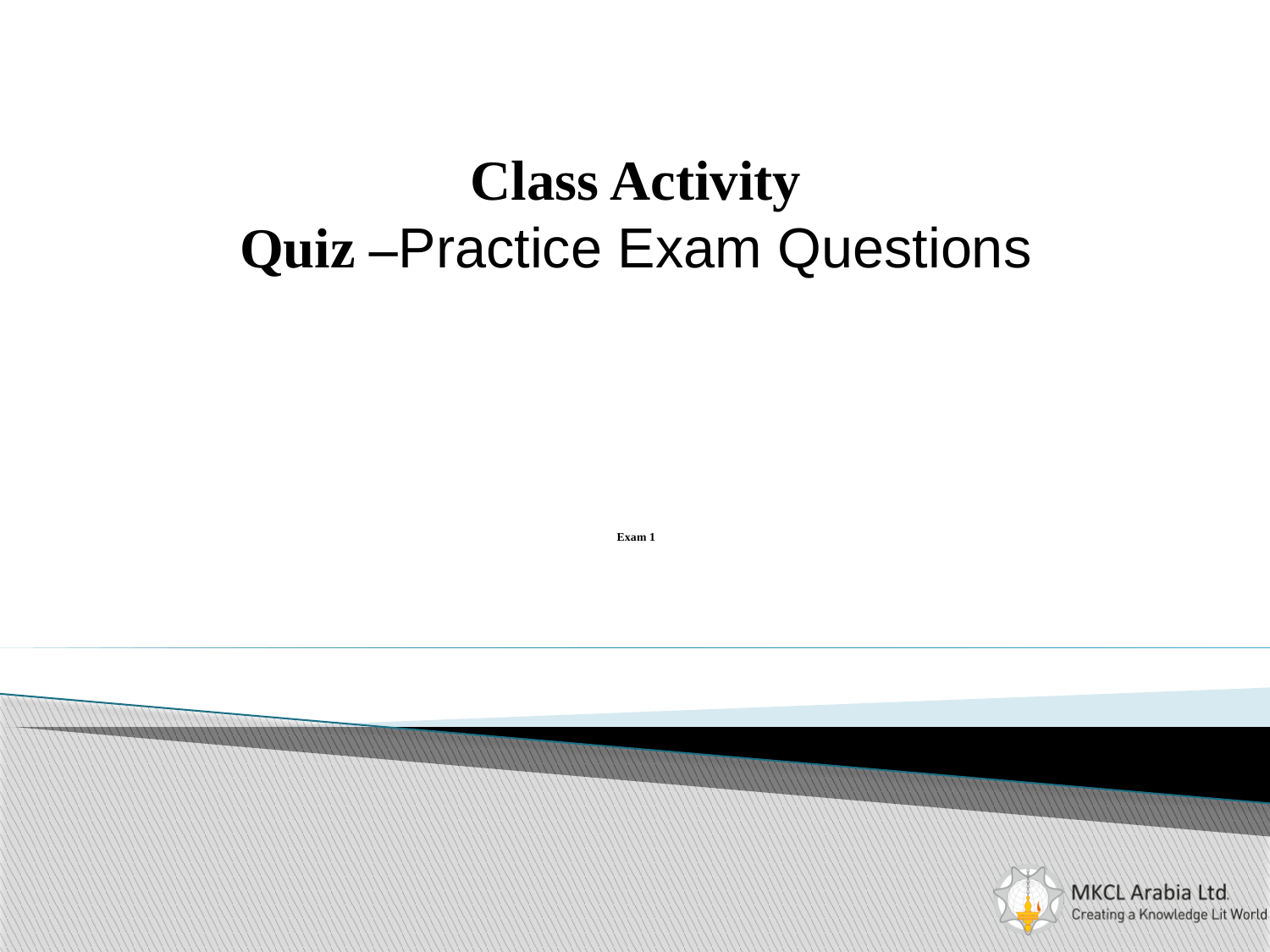

Class Activity
Quiz –Practice Exam Questions
# Exam 1